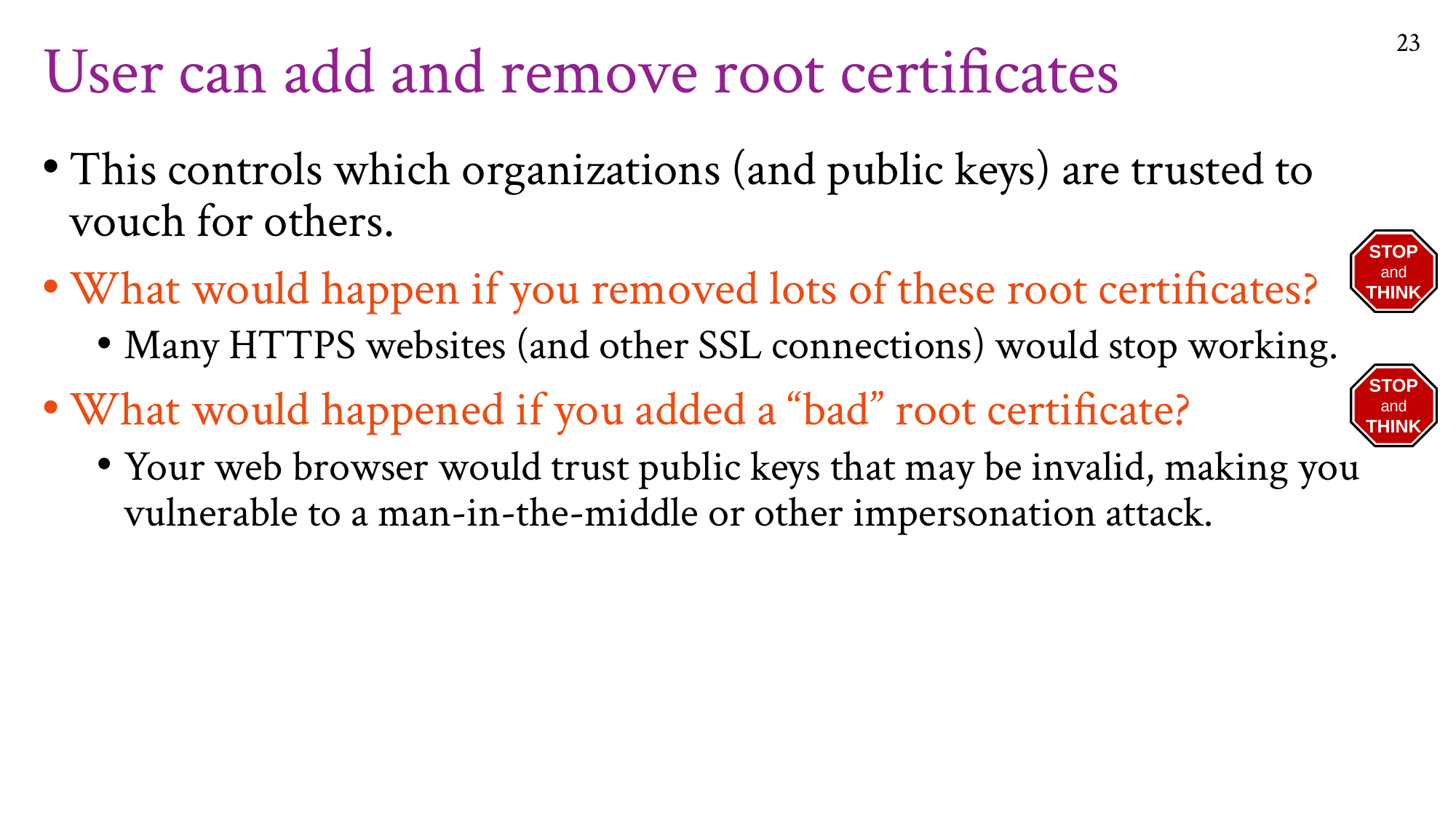

# User can add and remove root certificates
This controls which organizations (and public keys) are trusted to vouch for others.
What would happen if you removed lots of these root certificates?
Many HTTPS websites (and other SSL connections) would stop working.
What would happened if you added a “bad” root certificate?
Your web browser would trust public keys that may be invalid, making you vulnerable to a man-in-the-middle or other impersonation attack.

STOP
and
THINK

STOP
and
THINK